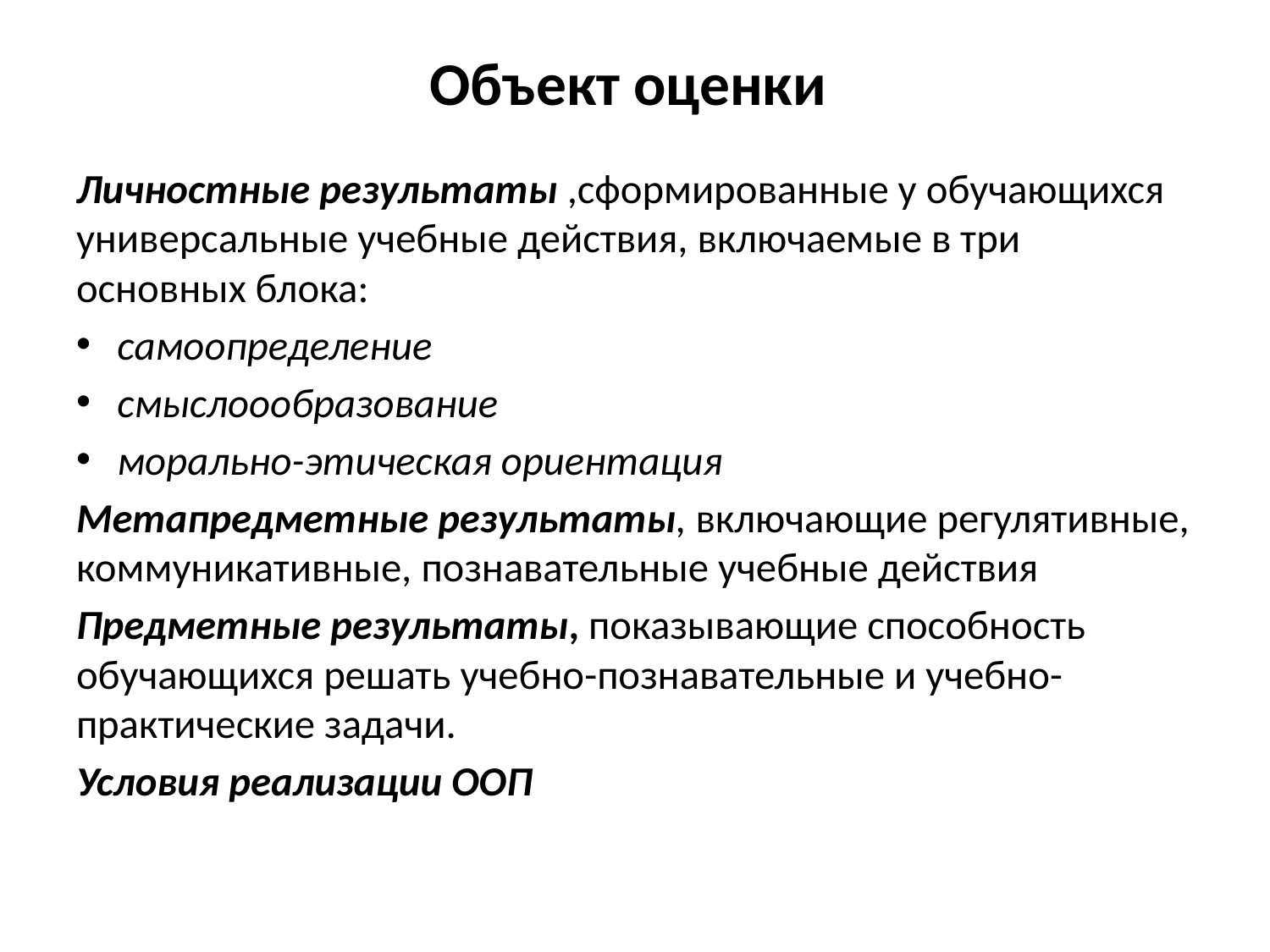

# Объект оценки
Личностные результаты ,сформированные у обучающихся универсальные учебные действия, включаемые в три основных блока:
самоопределение
смыслоообразование
морально-этическая ориентация
Метапредметные результаты, включающие регулятивные, коммуникативные, познавательные учебные действия
Предметные результаты, показывающие способность обучающихся решать учебно-познавательные и учебно-практические задачи.
Условия реализации ООП